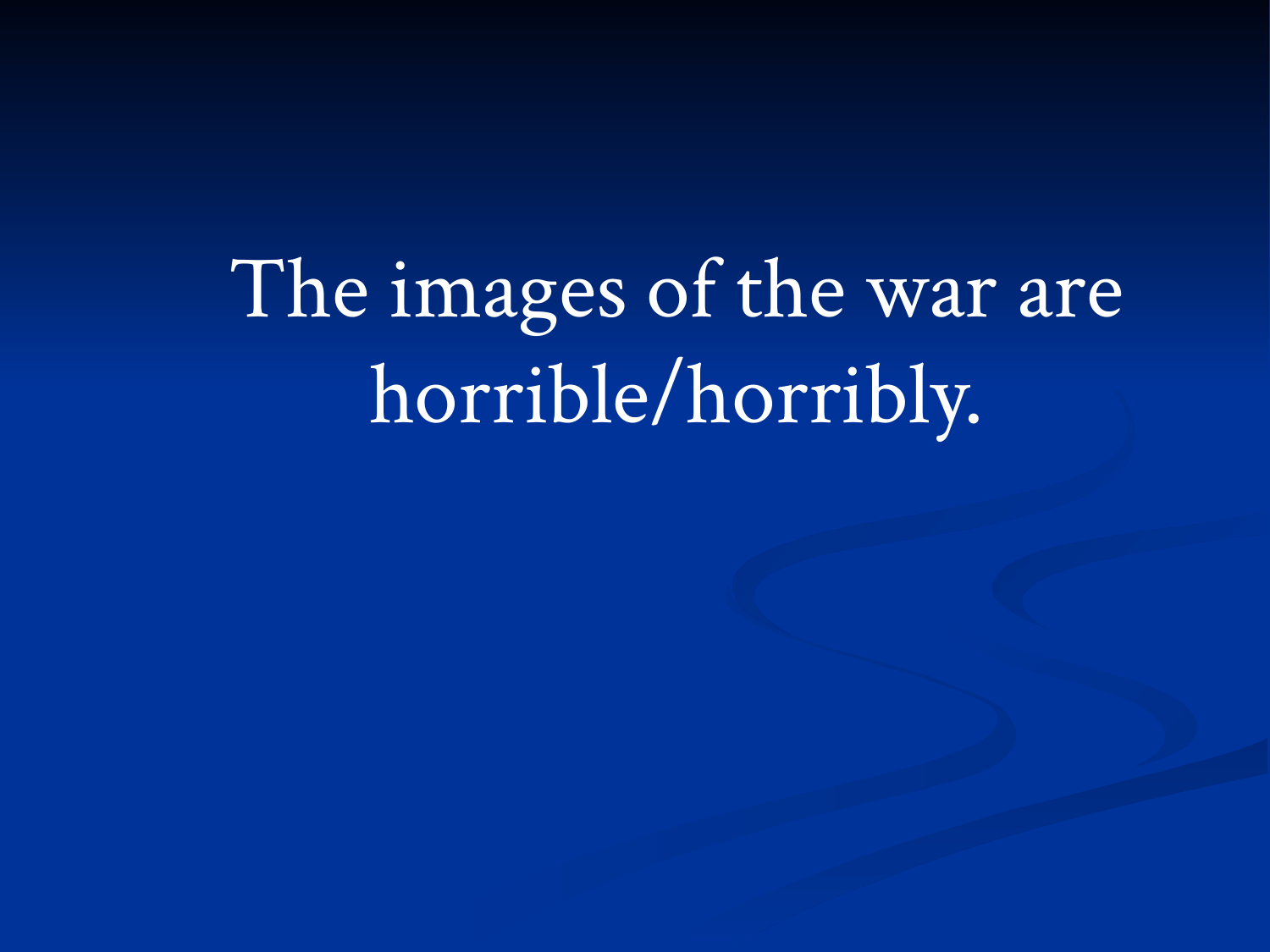

#
	The images of the war are horrible/horribly.